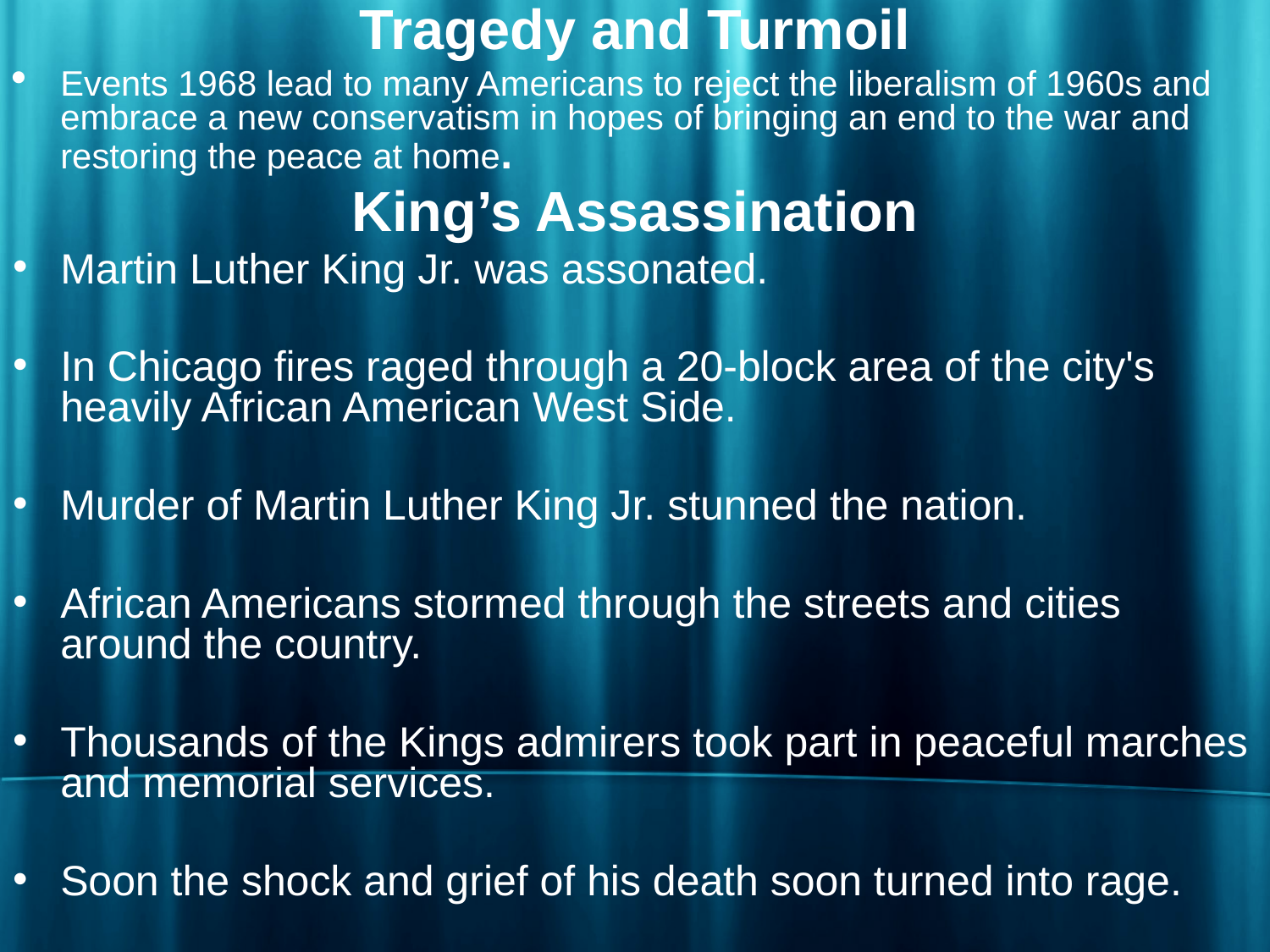

Tragedy and Turmoil
Events 1968 lead to many Americans to reject the liberalism of 1960s and embrace a new conservatism in hopes of bringing an end to the war and restoring the peace at home.
King’s Assassination
Martin Luther King Jr. was assonated.

In Chicago fires raged through a 20-block area of the city's heavily African American West Side.

Murder of Martin Luther King Jr. stunned the nation.

African Americans stormed through the streets and cities around the country.

Thousands of the Kings admirers took part in peaceful marches and memorial services.

Soon the shock and grief of his death soon turned into rage.